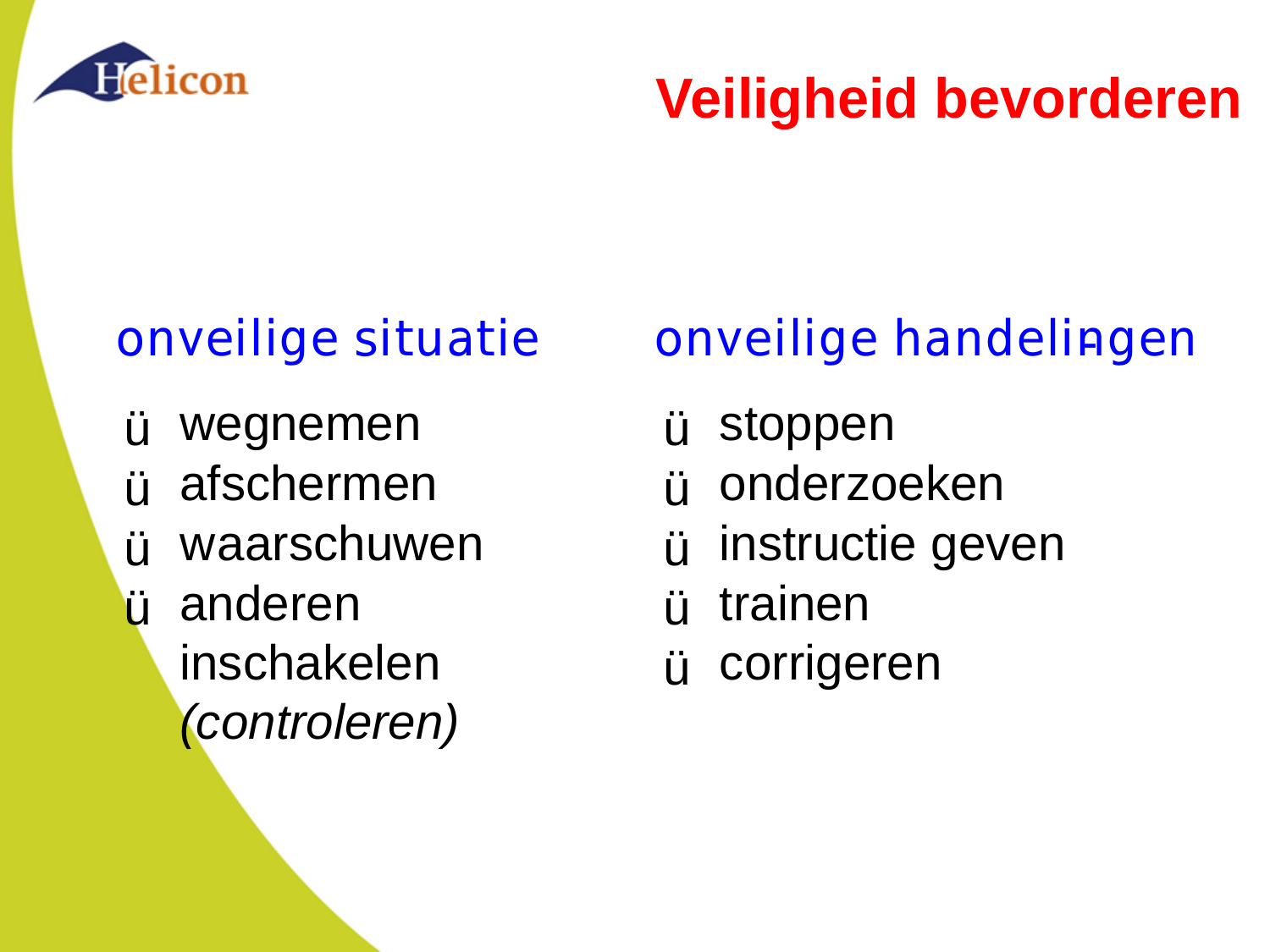

Veiligheid bevorderen
onveilige situatie
onveilige handelingen

-

wegnemen

stoppen

ü
ü
afschermen

onderzoeken

ü
ü
w
aarschuwen

instructie geven

ü
ü
anderen inschakelen
trainen

ü
ü

corrigeren

ü
(controleren)